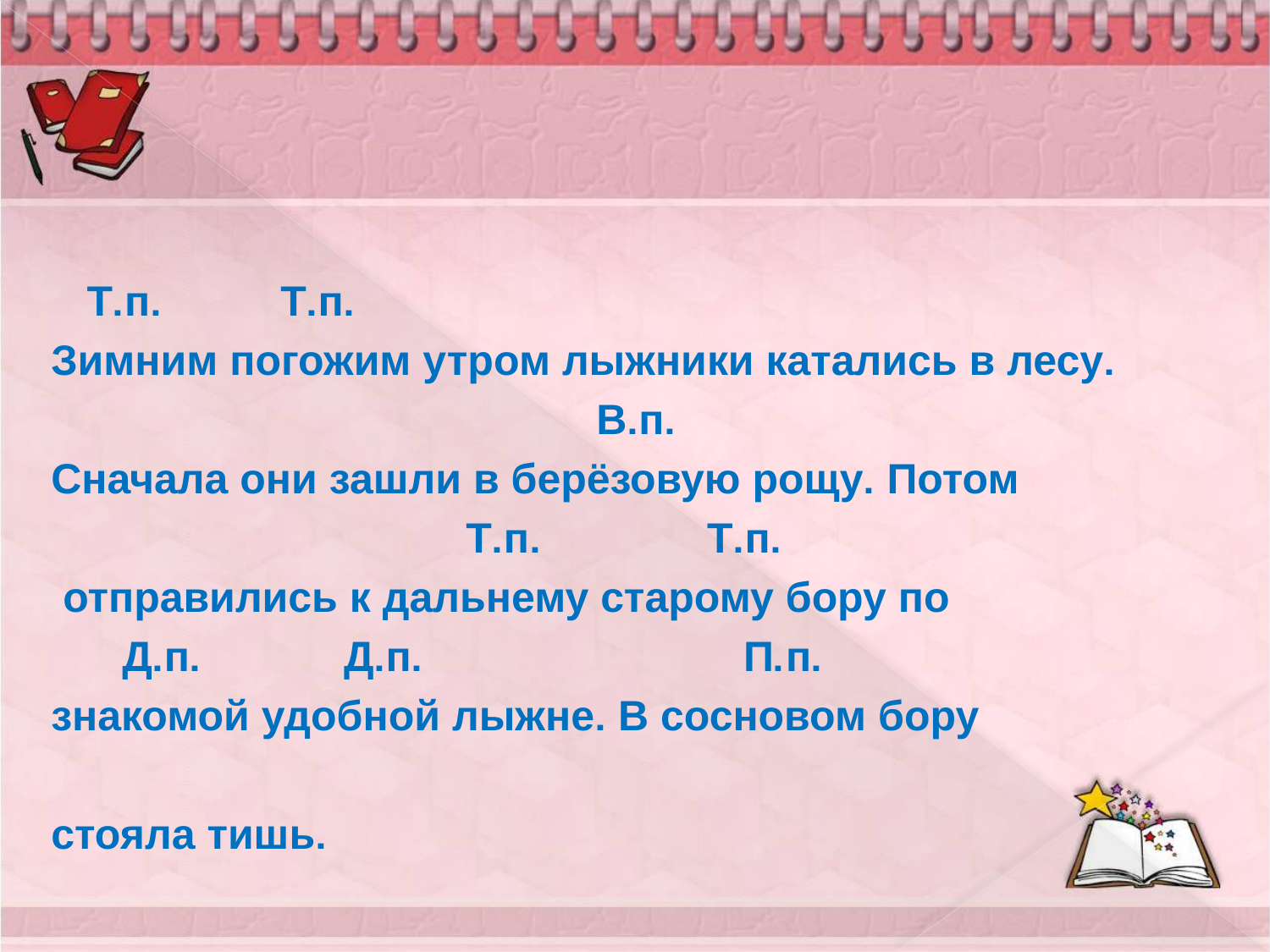

#

   Т.п.          Т.п.
Зимним погожим утром лыжники катались в лесу.
                                              В.п.
Сначала они зашли в берёзовую рощу. Потом
                                   Т.п.              Т.п.
 отправились к дальнему старому бору по
      Д.п.            Д.п.                           П.п.
знакомой удобной лыжне. В сосновом бору

стояла тишь.